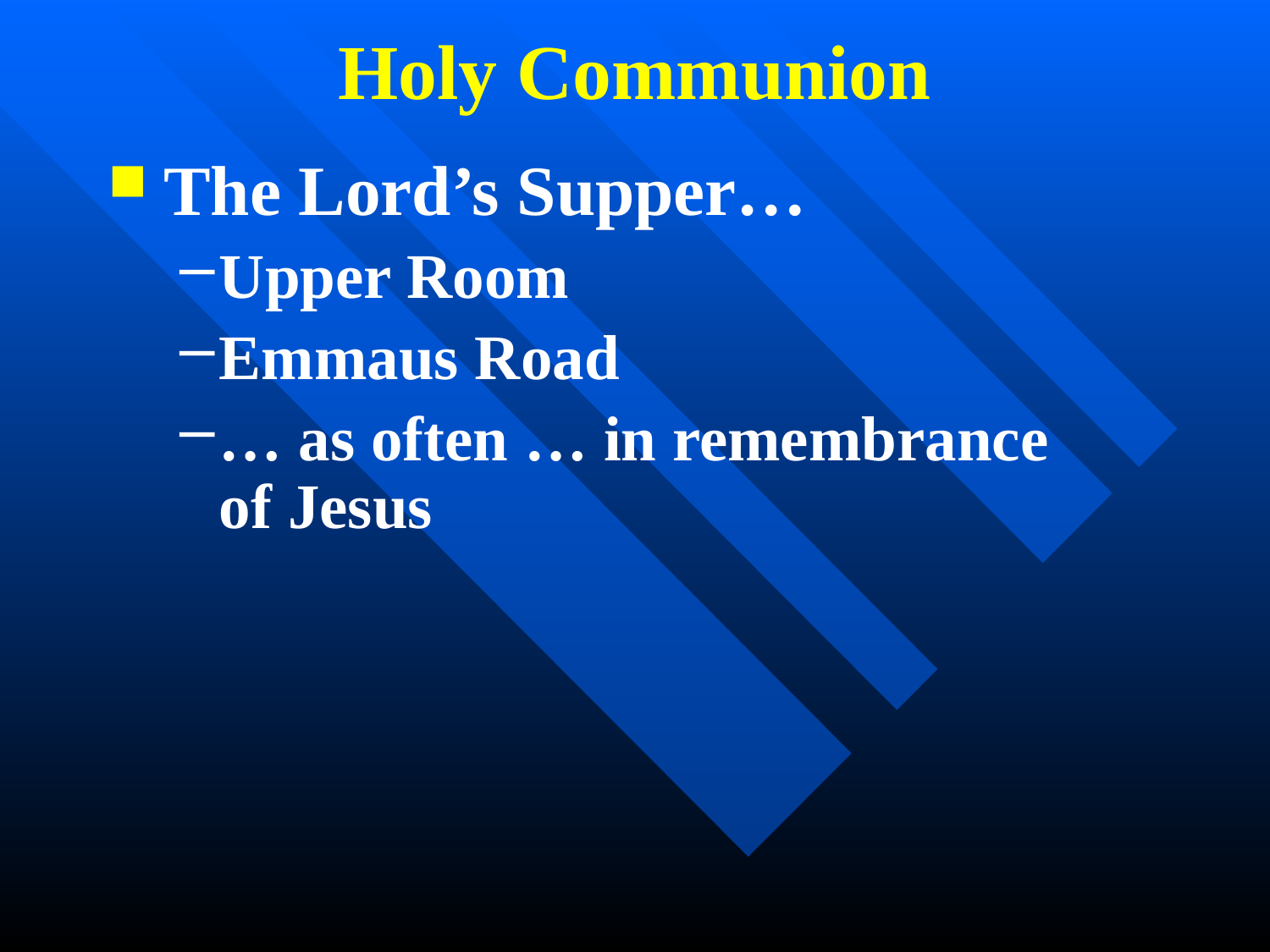

# Holy Communion
The Lord’s Supper…
Upper Room
Emmaus Road
… as often … in remembrance of Jesus